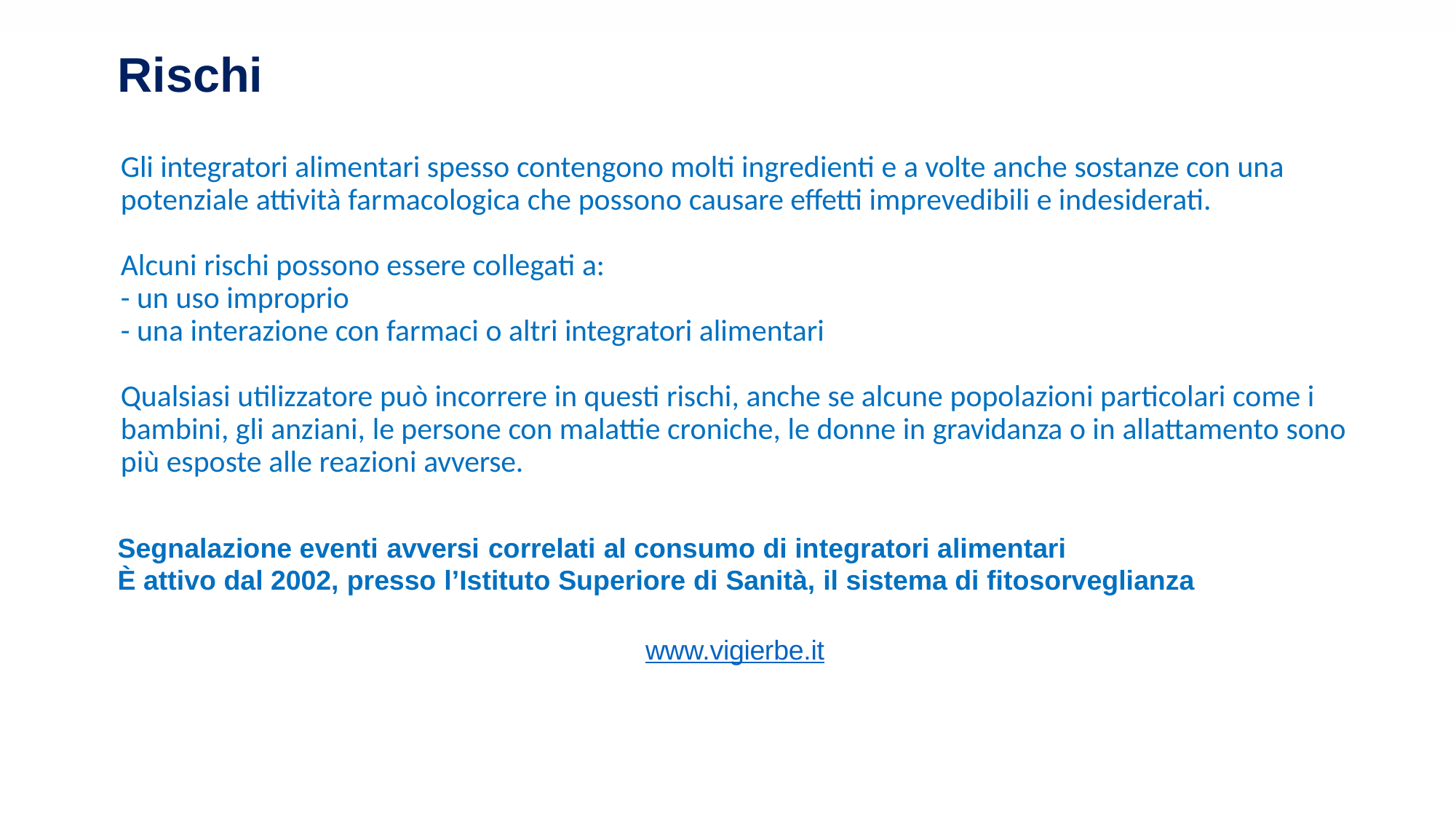

Rischi
Gli integratori alimentari spesso contengono molti ingredienti e a volte anche sostanze con una
potenziale attività farmacologica che possono causare effetti imprevedibili e indesiderati.
Alcuni rischi possono essere collegati a:
- un uso improprio
- una interazione con farmaci o altri integratori alimentari
Qualsiasi utilizzatore può incorrere in questi rischi, anche se alcune popolazioni particolari come i
bambini, gli anziani, le persone con malattie croniche, le donne in gravidanza o in allattamento sono
più esposte alle reazioni avverse.
Segnalazione eventi avversi correlati al consumo di integratori alimentari
È attivo dal 2002, presso l’Istituto Superiore di Sanità, il sistema di fitosorveglianza
www.vigierbe.it